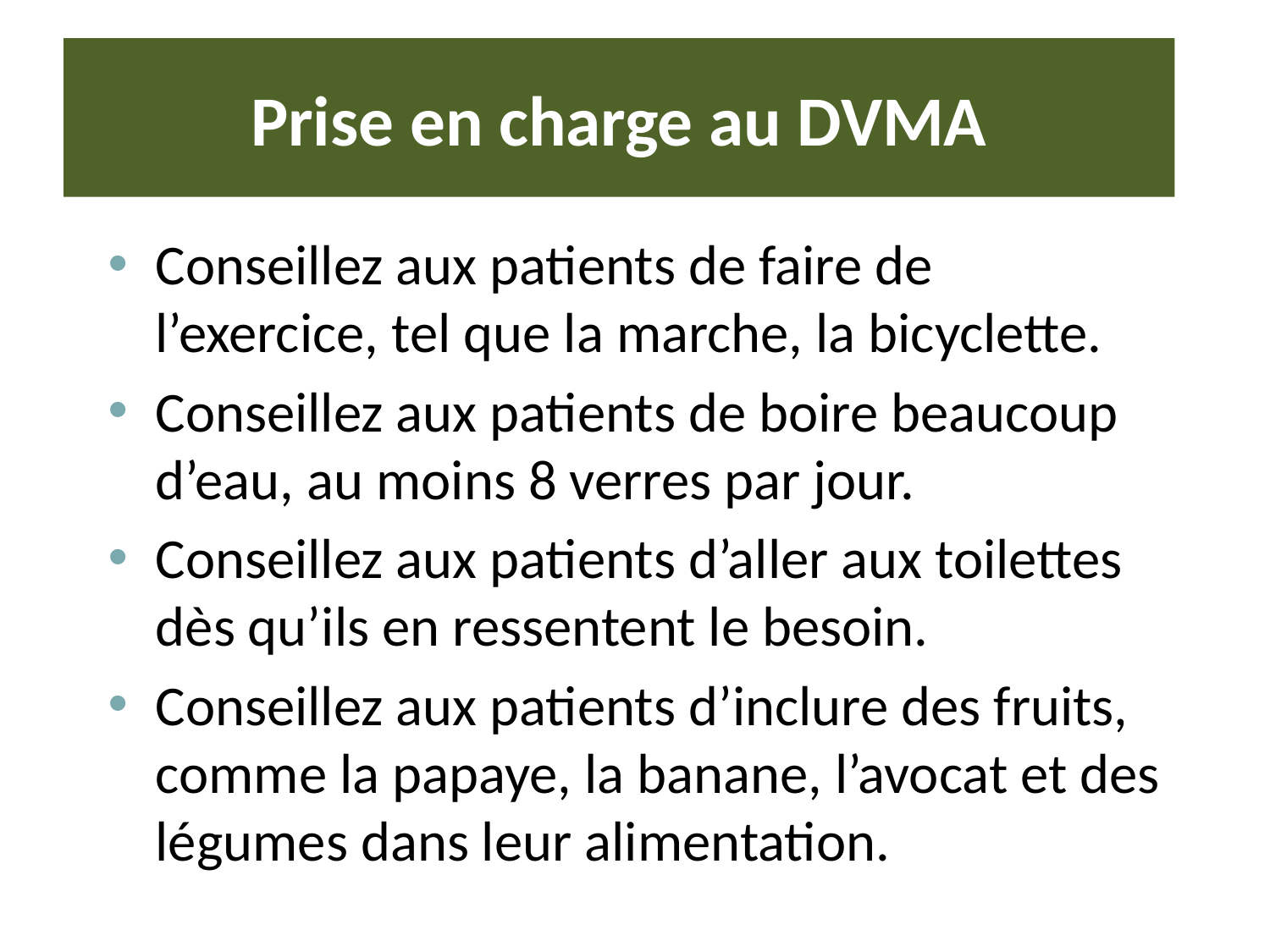

# Prise en charge au DVMA
Conseillez aux patients de faire de l’exercice, tel que la marche, la bicyclette.
Conseillez aux patients de boire beaucoup d’eau, au moins 8 verres par jour.
Conseillez aux patients d’aller aux toilettes dès qu’ils en ressentent le besoin.
Conseillez aux patients d’inclure des fruits, comme la papaye, la banane, l’avocat et des légumes dans leur alimentation.